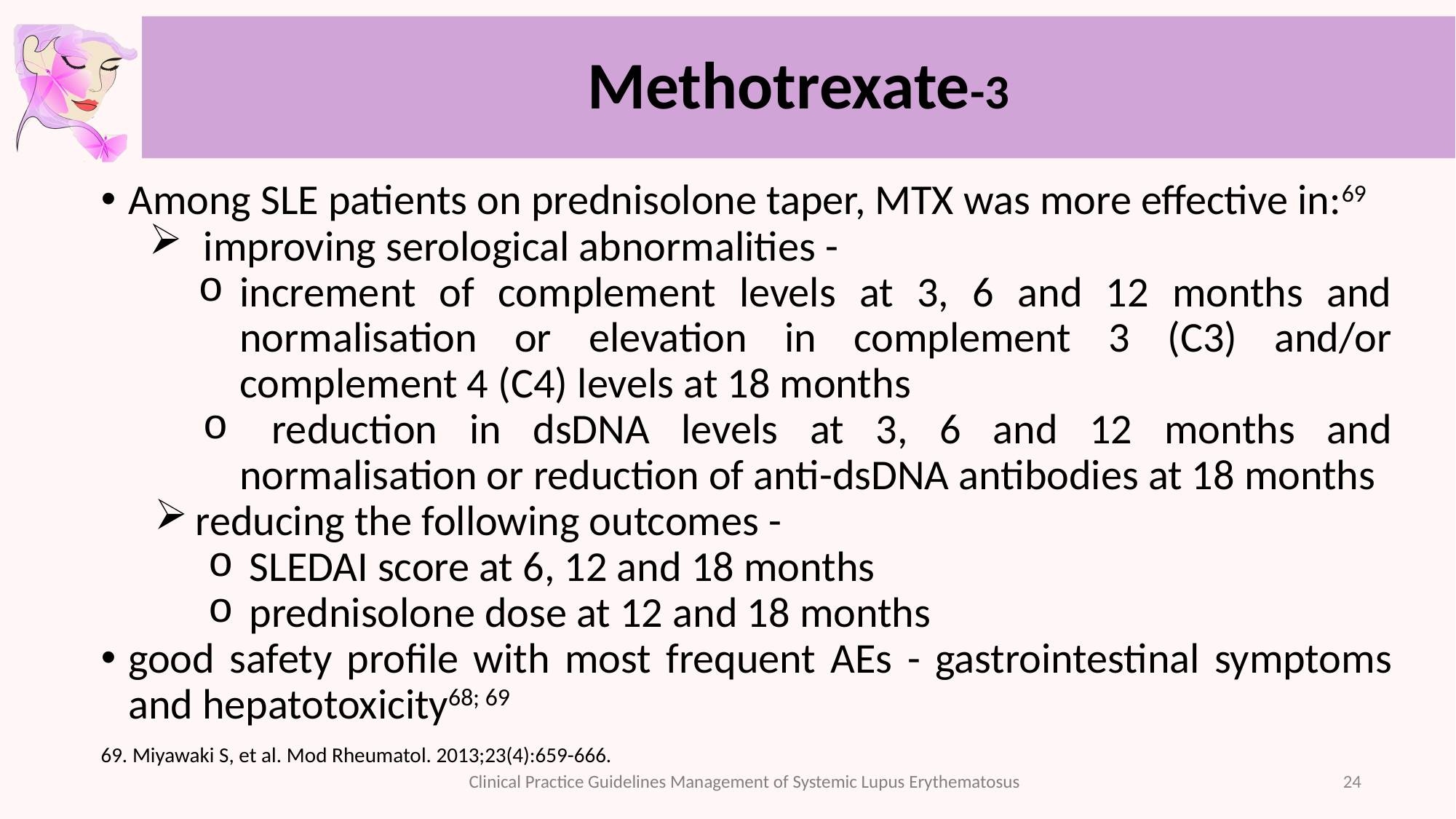

# Methotrexate-3
Among SLE patients on prednisolone taper, MTX was more effective in:69
improving serological abnormalities -
increment of complement levels at 3, 6 and 12 months and normalisation or elevation in complement 3 (C3) and/or complement 4 (C4) levels at 18 months
 reduction in dsDNA levels at 3, 6 and 12 months and normalisation or reduction of anti-dsDNA antibodies at 18 months
reducing the following outcomes -
 SLEDAI score at 6, 12 and 18 months
 prednisolone dose at 12 and 18 months
good safety profile with most frequent AEs - gastrointestinal symptoms and hepatotoxicity68; 69
69. Miyawaki S, et al. Mod Rheumatol. 2013;23(4):659-666.
24